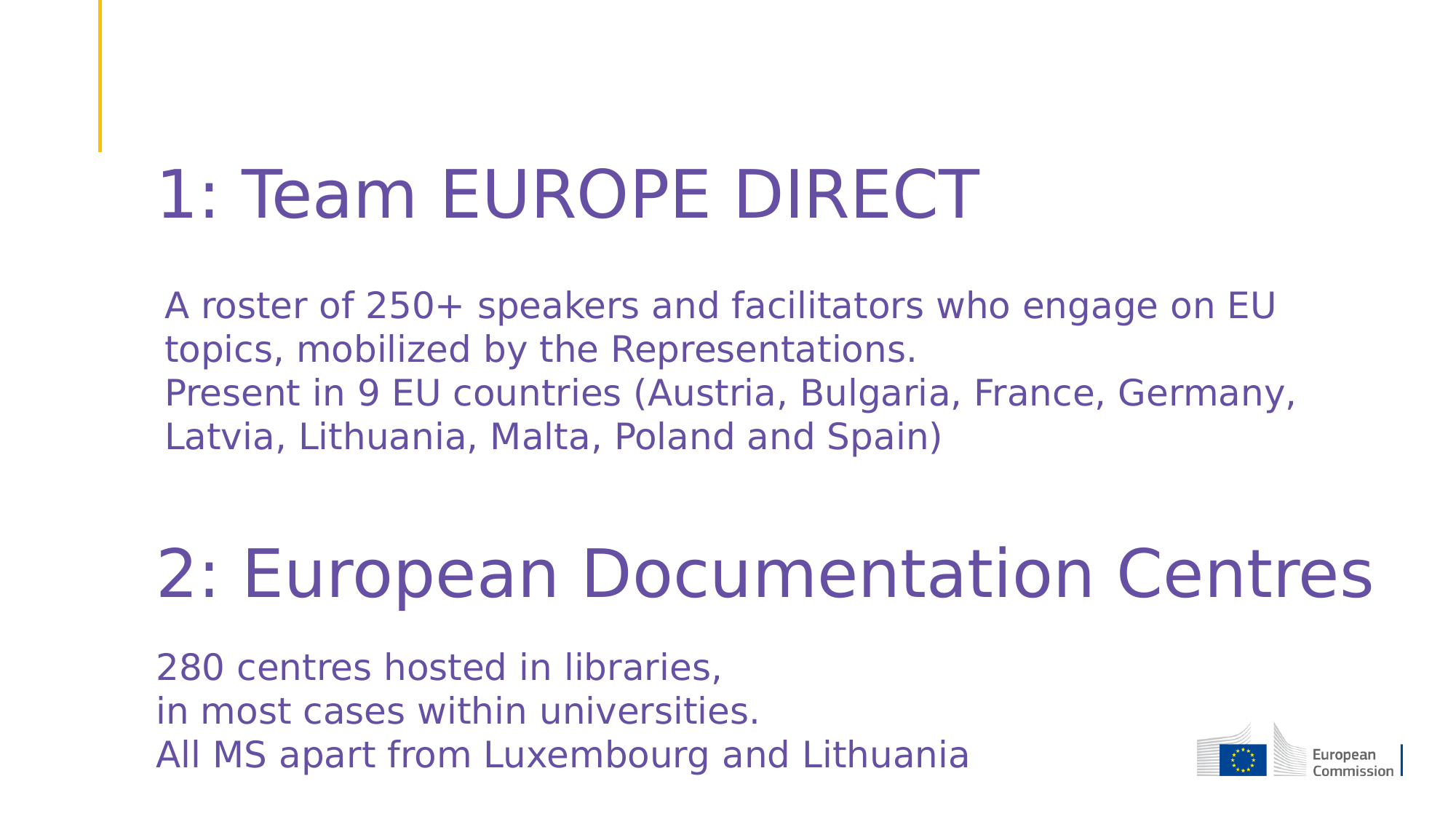

1: Team EUROPE DIRECT
A roster of 250+ speakers and facilitators who engage on EU topics, mobilized by the Representations.
Present in 9 EU countries (Austria, Bulgaria, France, Germany, Latvia, Lithuania, Malta, Poland and Spain)

2: European Documentation Centres
280 centres hosted in libraries,
in most cases within universities.
All MS apart from Luxembourg and Lithuania